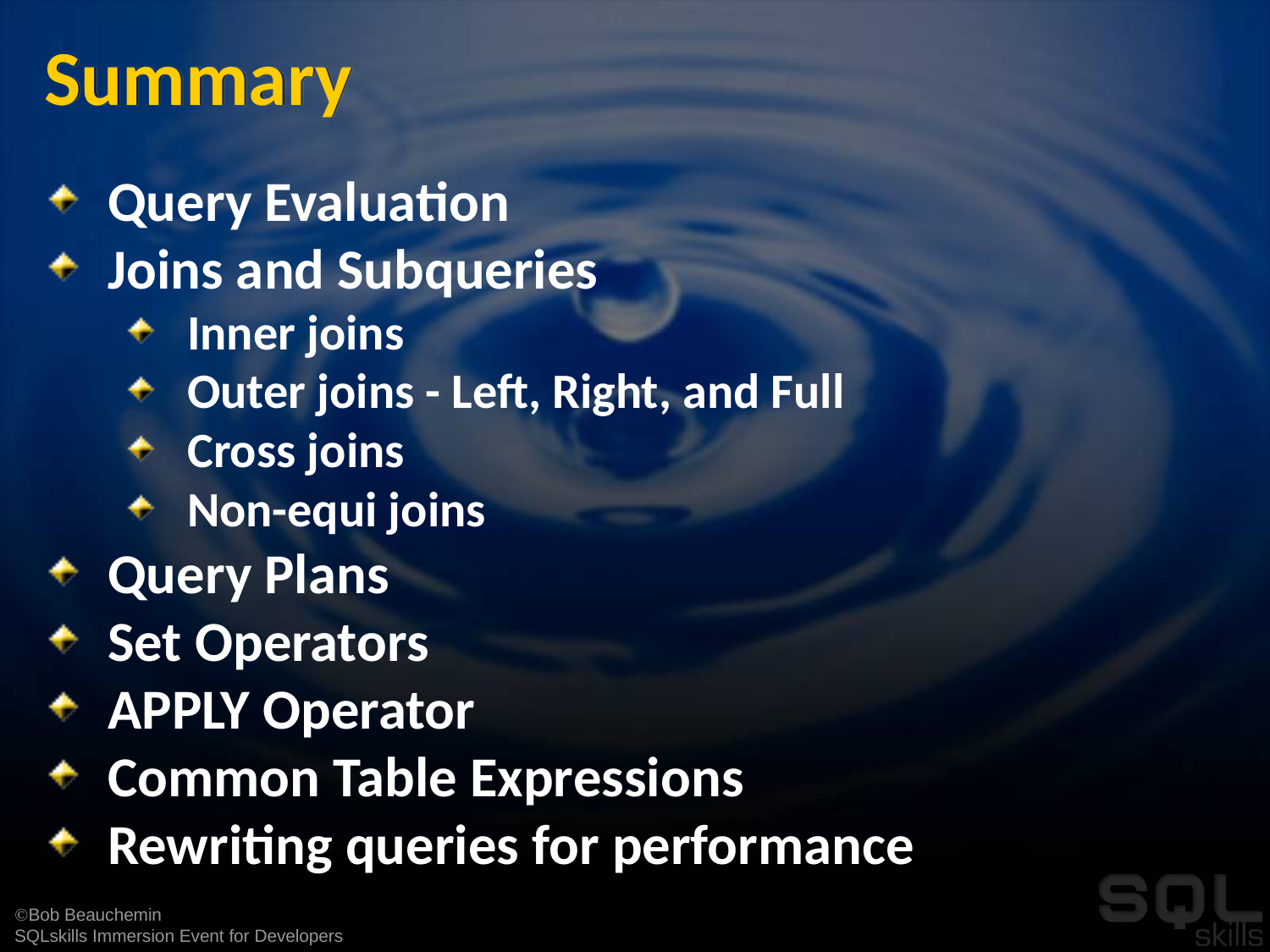

# Summary
Query Evaluation
Joins and Subqueries
Inner joins
Outer joins - Left, Right, and Full
Cross joins
Non-equi joins
Query Plans
Set Operators
APPLY Operator
Common Table Expressions
Rewriting queries for performance